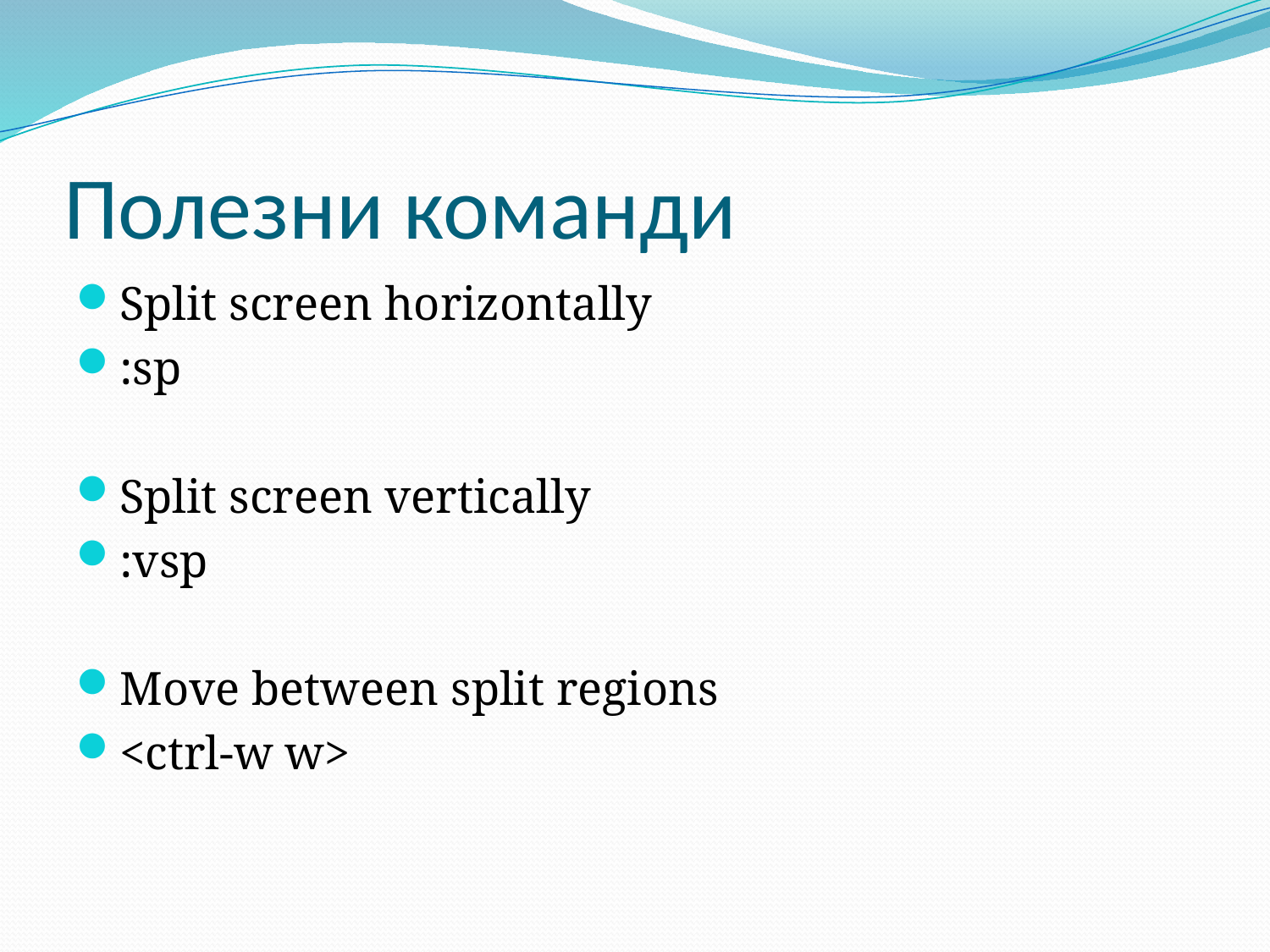

# Полезни команди
Split screen horizontally
:sp

Split screen vertically
:vsp

Move between split regions
<ctrl-w w>